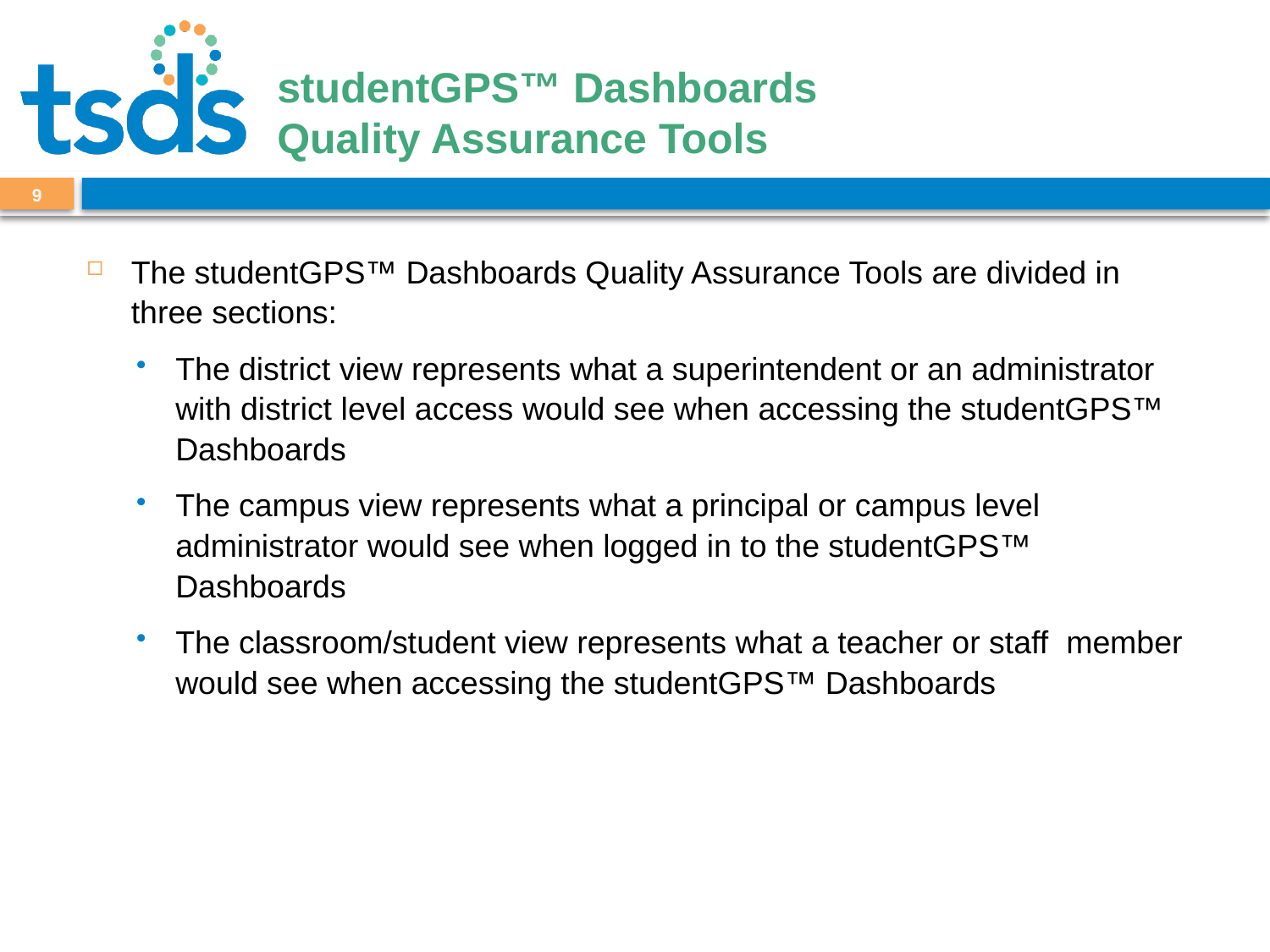

# studentGPS™ Dashboards Quality Assurance Tools
9
The studentGPS™ Dashboards Quality Assurance Tools are divided in three sections:
The district view represents what a superintendent or an administrator with district level access would see when accessing the studentGPS™ Dashboards
The campus view represents what a principal or campus level administrator would see when logged in to the studentGPS™ Dashboards
The classroom/student view represents what a teacher or staff  member would see when accessing the studentGPS™ Dashboards